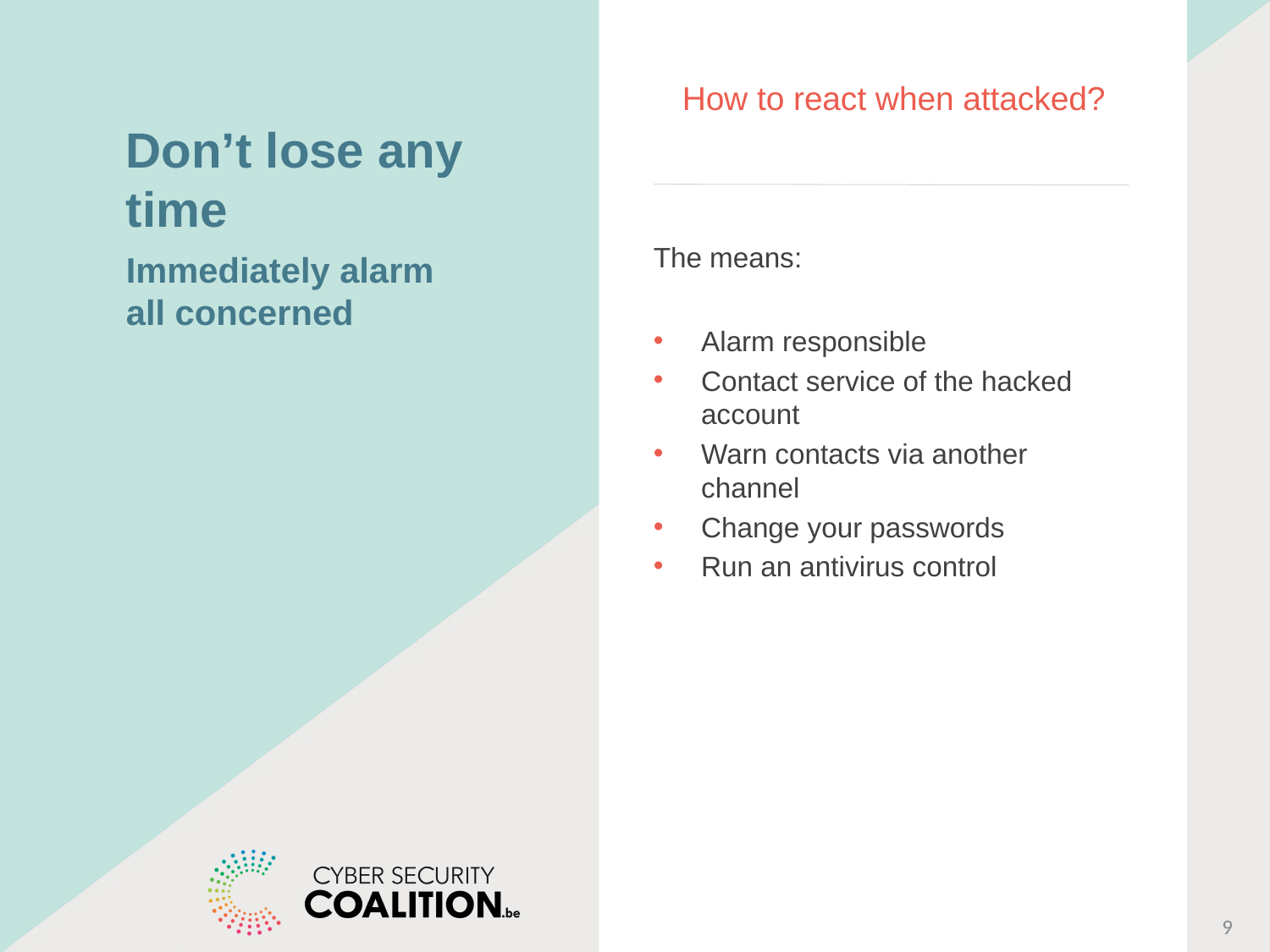

# How to react when attacked?

Don’t lose any time
Immediately alarm all concerned
The means:
Alarm responsible
Contact service of the hacked account
Warn contacts via another channel
Change your passwords
Run an antivirus control

9